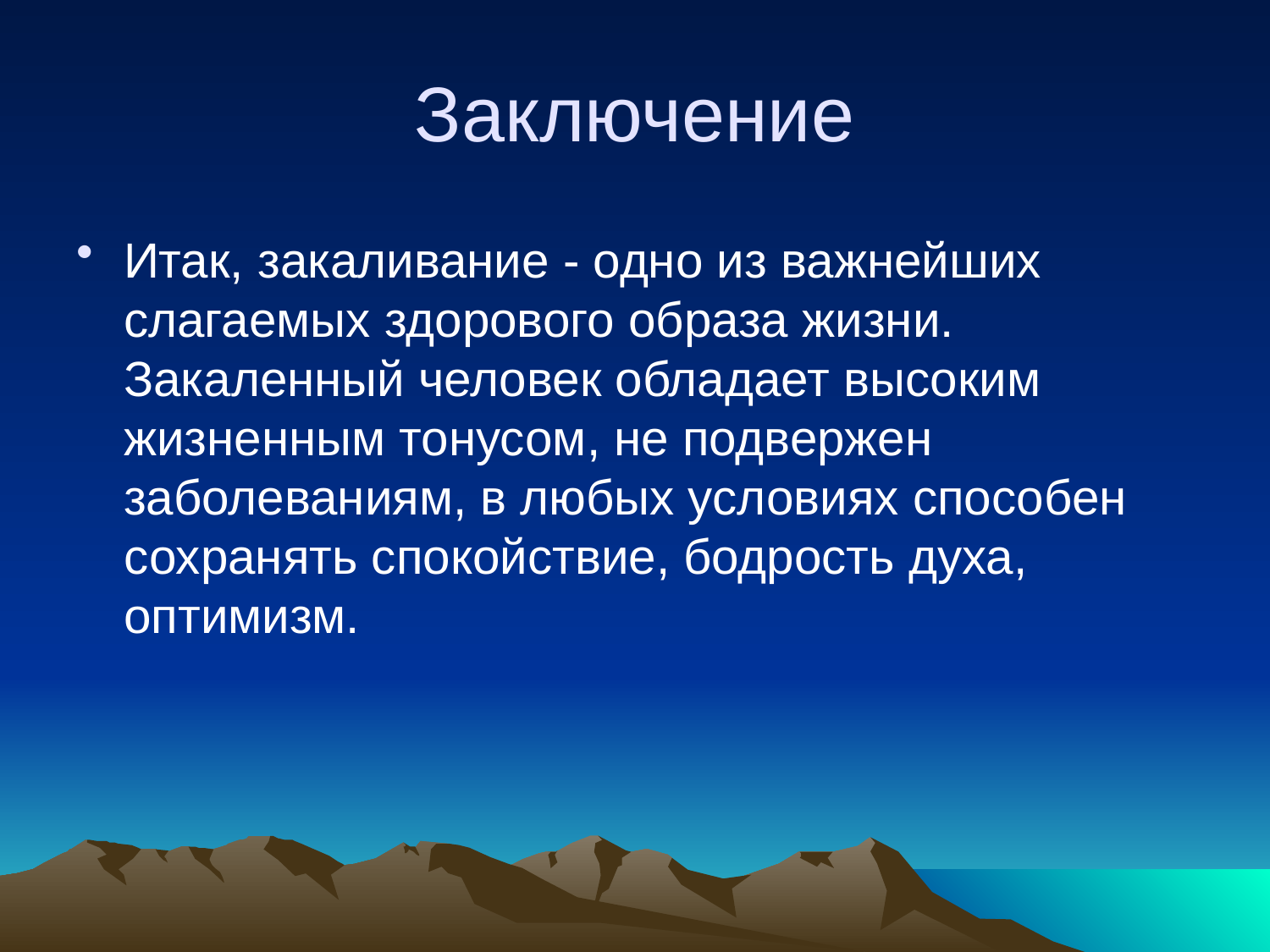

# Заключение
Итак, закаливание - одно из важнейших слагаемых здорового образа жизни. Закаленный человек обладает высоким жизненным тонусом, не подвержен заболеваниям, в любых условиях способен сохранять спокойствие, бодрость духа, оптимизм.